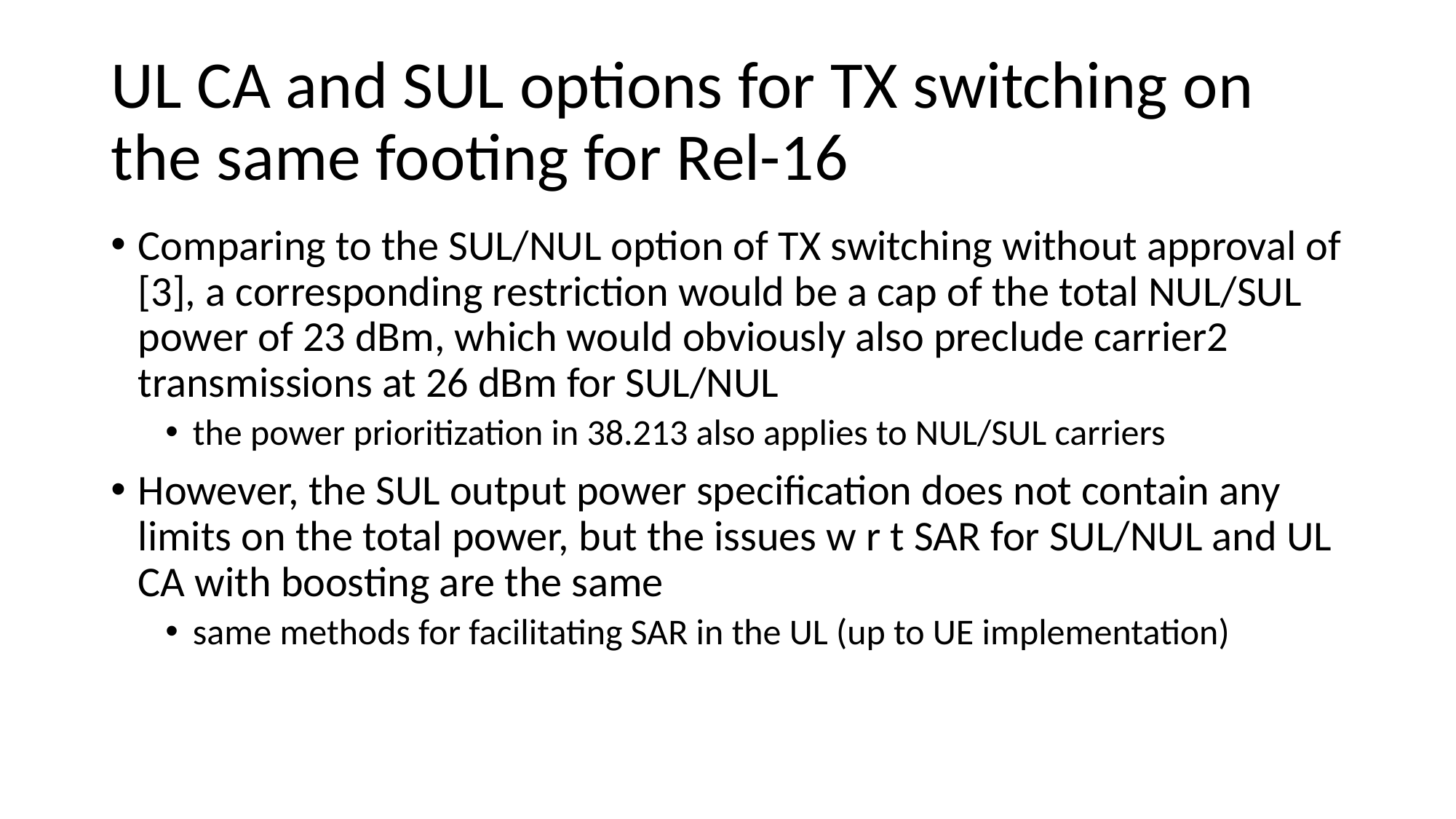

# UL CA and SUL options for TX switching on the same footing for Rel-16
Comparing to the SUL/NUL option of TX switching without approval of [3], a corresponding restriction would be a cap of the total NUL/SUL power of 23 dBm, which would obviously also preclude carrier2 transmissions at 26 dBm for SUL/NUL
the power prioritization in 38.213 also applies to NUL/SUL carriers
However, the SUL output power specification does not contain any limits on the total power, but the issues w r t SAR for SUL/NUL and UL CA with boosting are the same
same methods for facilitating SAR in the UL (up to UE implementation)